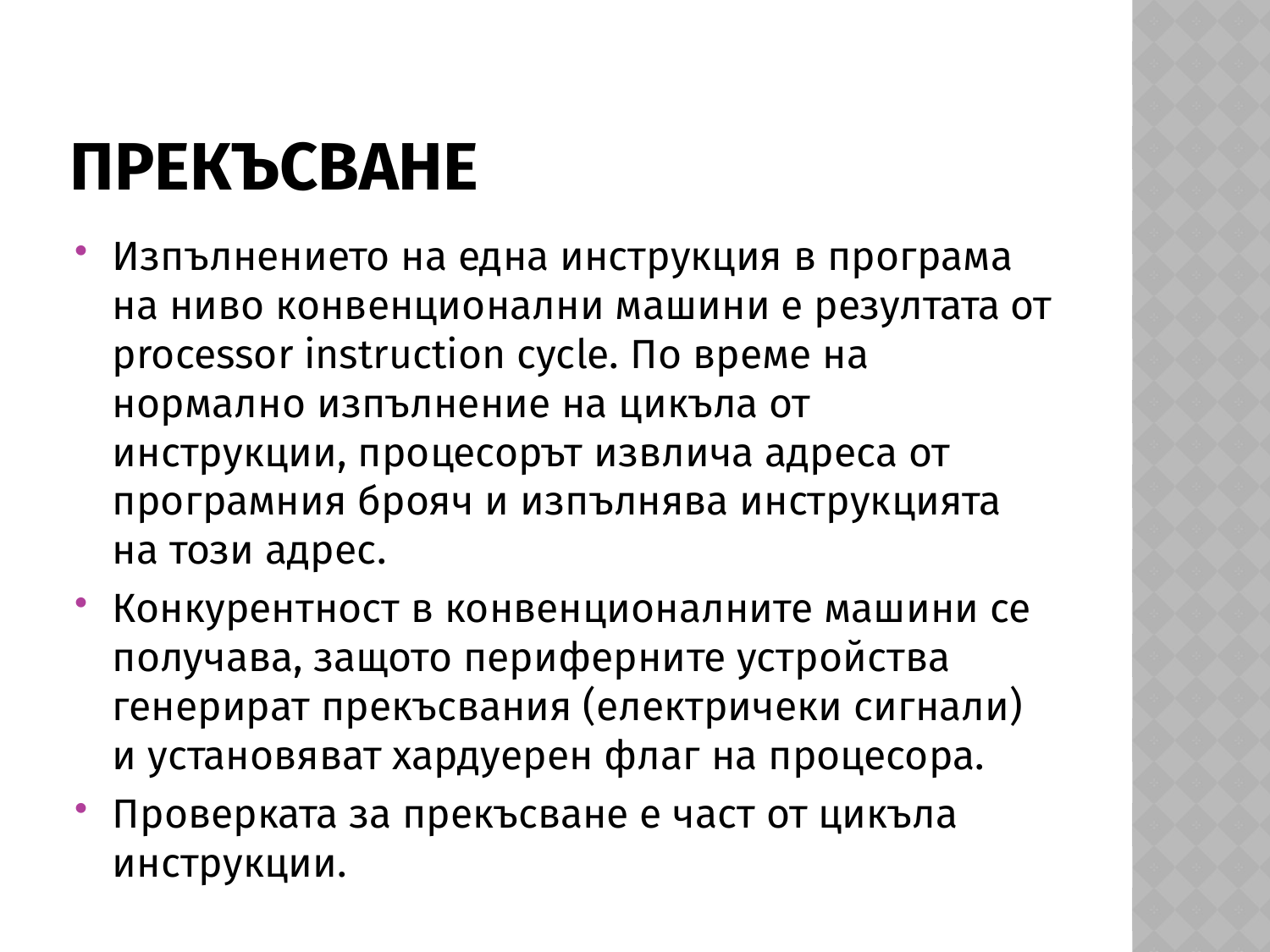

# прекъсване
Изпълнението на една инструкция в програма на ниво конвенционални машини е резултата от processor instruction cycle. По време на нормално изпълнение на цикъла от инструкции, процесорът извлича адреса от програмния брояч и изпълнява инструкцията на този адрес.
Конкурентност в конвенционалните машини се получава, защото периферните устройства генерират прекъсвания (електричеки сигнали) и установяват хардуерен флаг на процесора.
Проверката за прекъсване е част от цикъла инструкции.